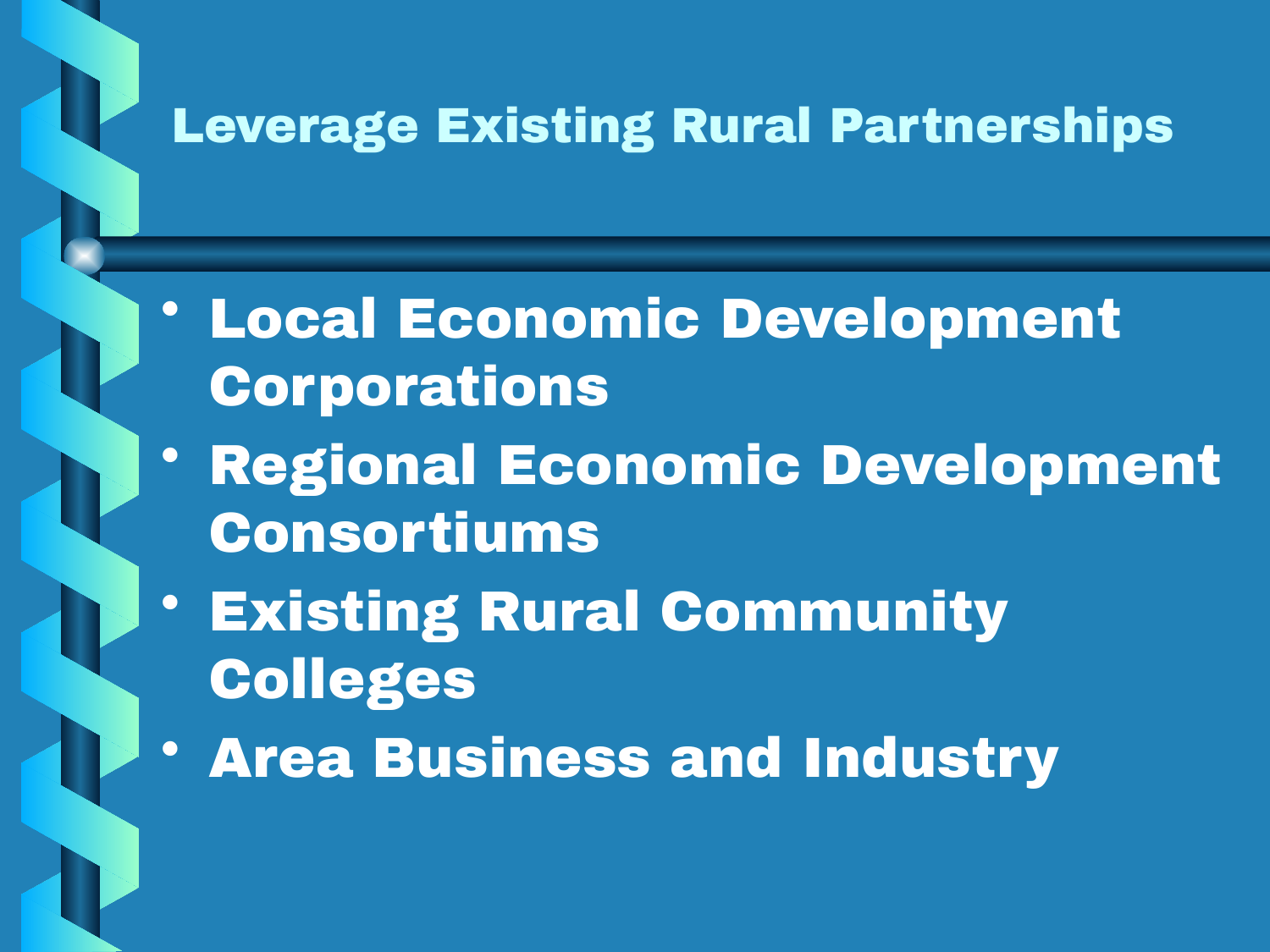

# Leverage Existing Rural Partnerships
Local Economic Development Corporations
Regional Economic Development Consortiums
Existing Rural Community Colleges
Area Business and Industry